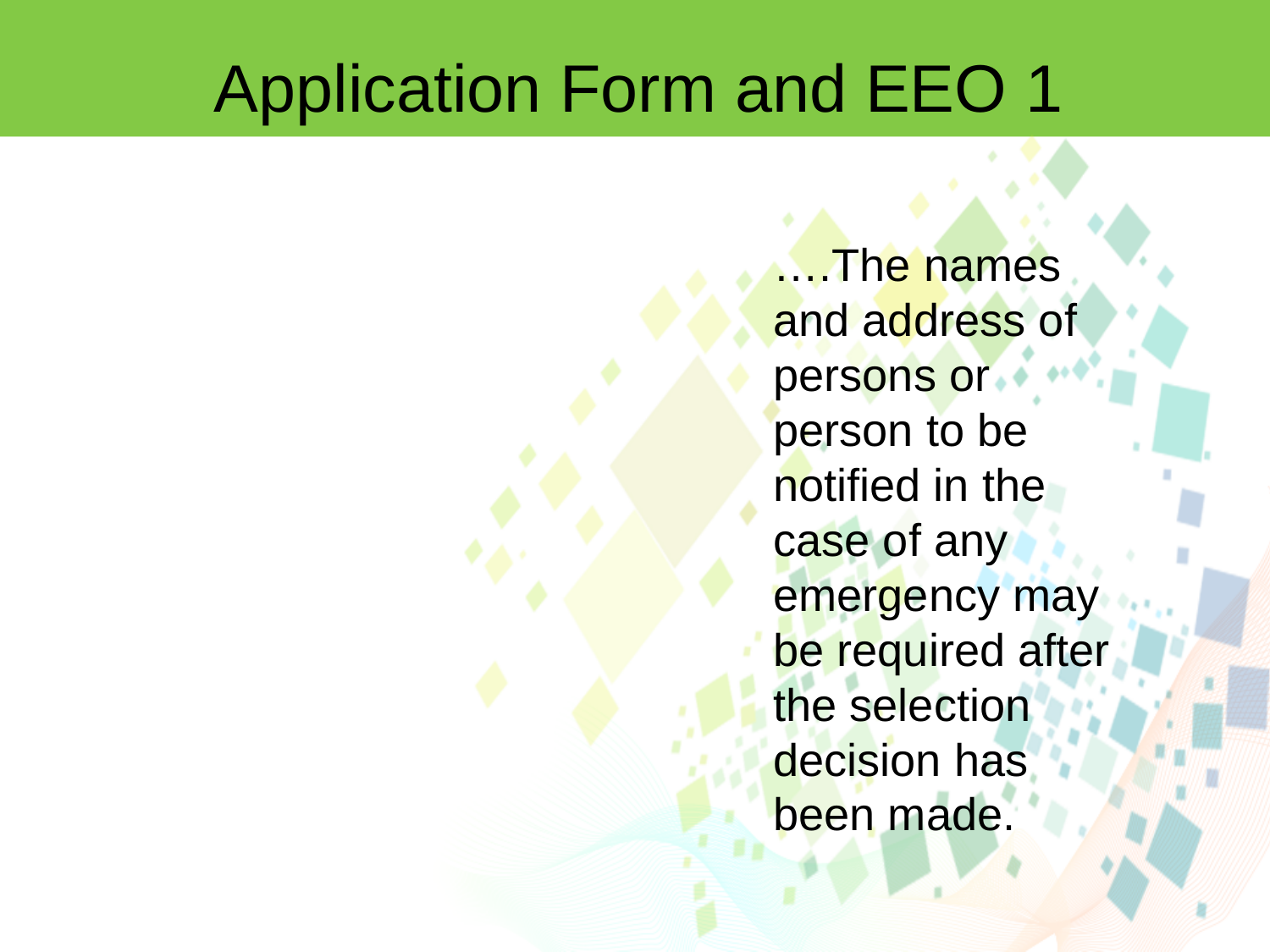

Application Form and EEO 1
….The names and address of persons or person to be notified in the case of any emergency may be required after the selection decision has been made.